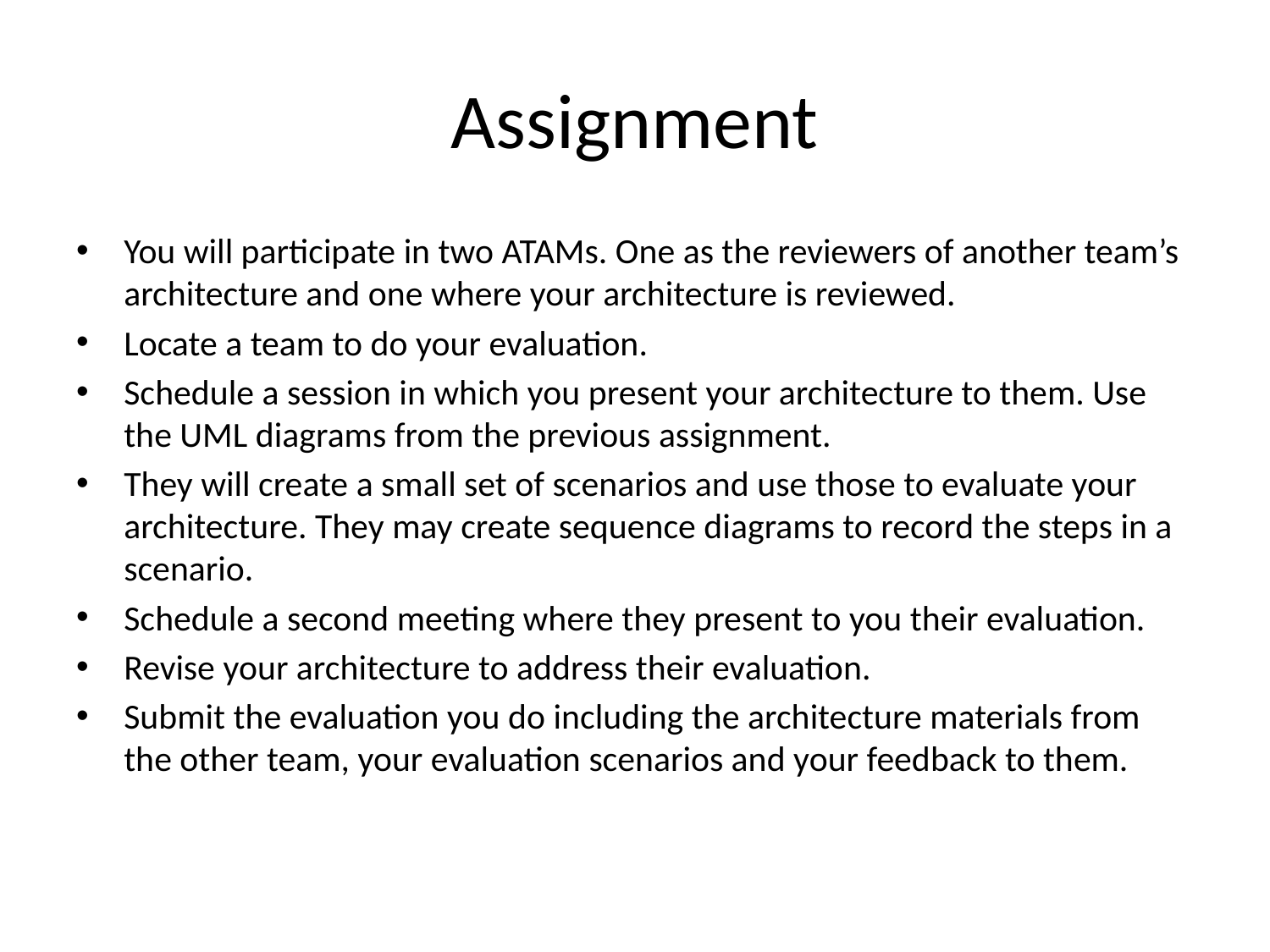

# Assignment
You will participate in two ATAMs. One as the reviewers of another team’s architecture and one where your architecture is reviewed.
Locate a team to do your evaluation.
Schedule a session in which you present your architecture to them. Use the UML diagrams from the previous assignment.
They will create a small set of scenarios and use those to evaluate your architecture. They may create sequence diagrams to record the steps in a scenario.
Schedule a second meeting where they present to you their evaluation.
Revise your architecture to address their evaluation.
Submit the evaluation you do including the architecture materials from the other team, your evaluation scenarios and your feedback to them.